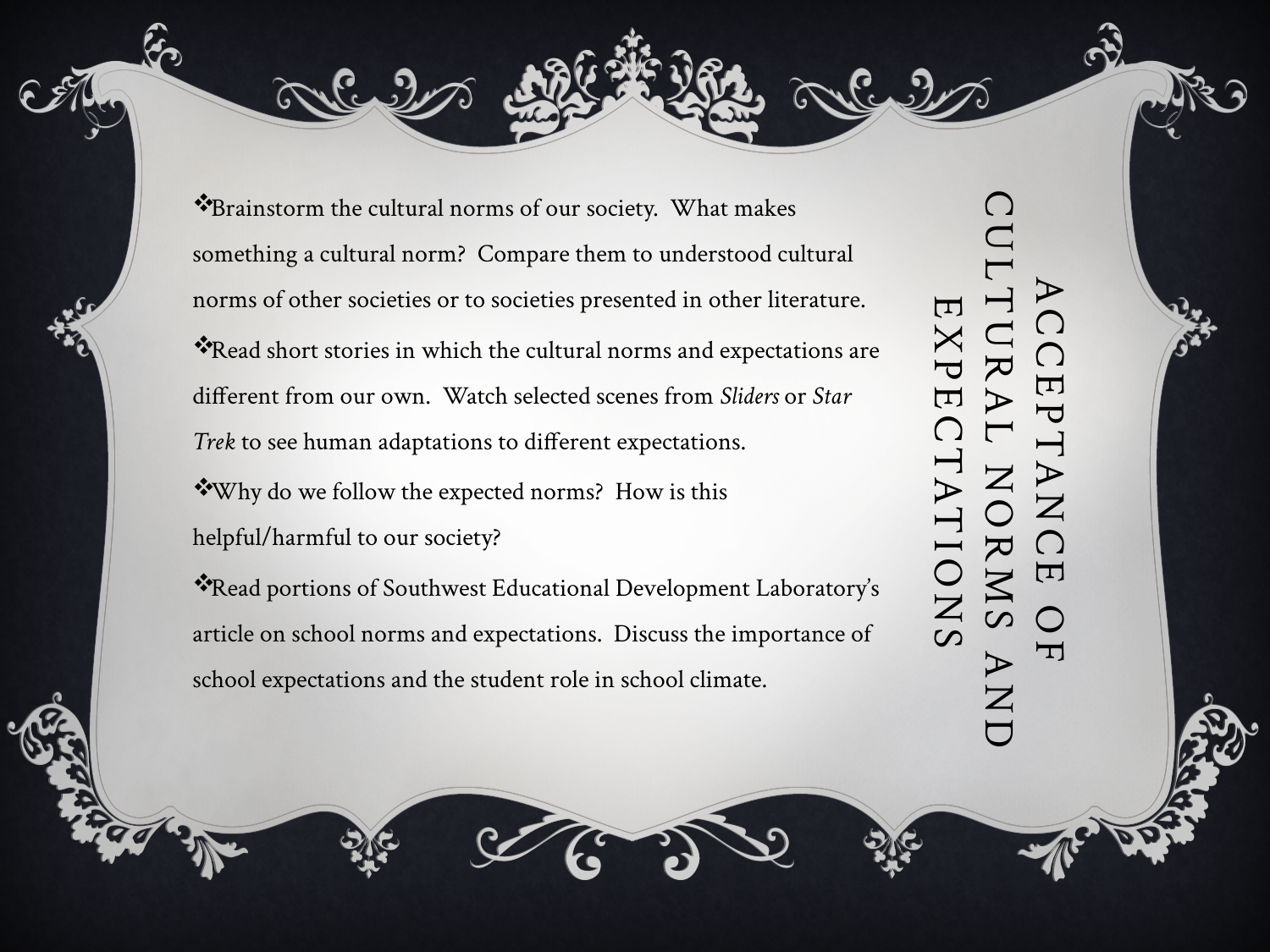

# Acceptance of cultural norms and expectations
Brainstorm the cultural norms of our society.  What makes something a cultural norm?  Compare them to understood cultural norms of other societies or to societies presented in other literature.
Read short stories in which the cultural norms and expectations are different from our own.  Watch selected scenes from Sliders or Star Trek to see human adaptations to different expectations.
Why do we follow the expected norms?  How is this helpful/harmful to our society?
Read portions of Southwest Educational Development Laboratory’s article on school norms and expectations.  Discuss the importance of school expectations and the student role in school climate.